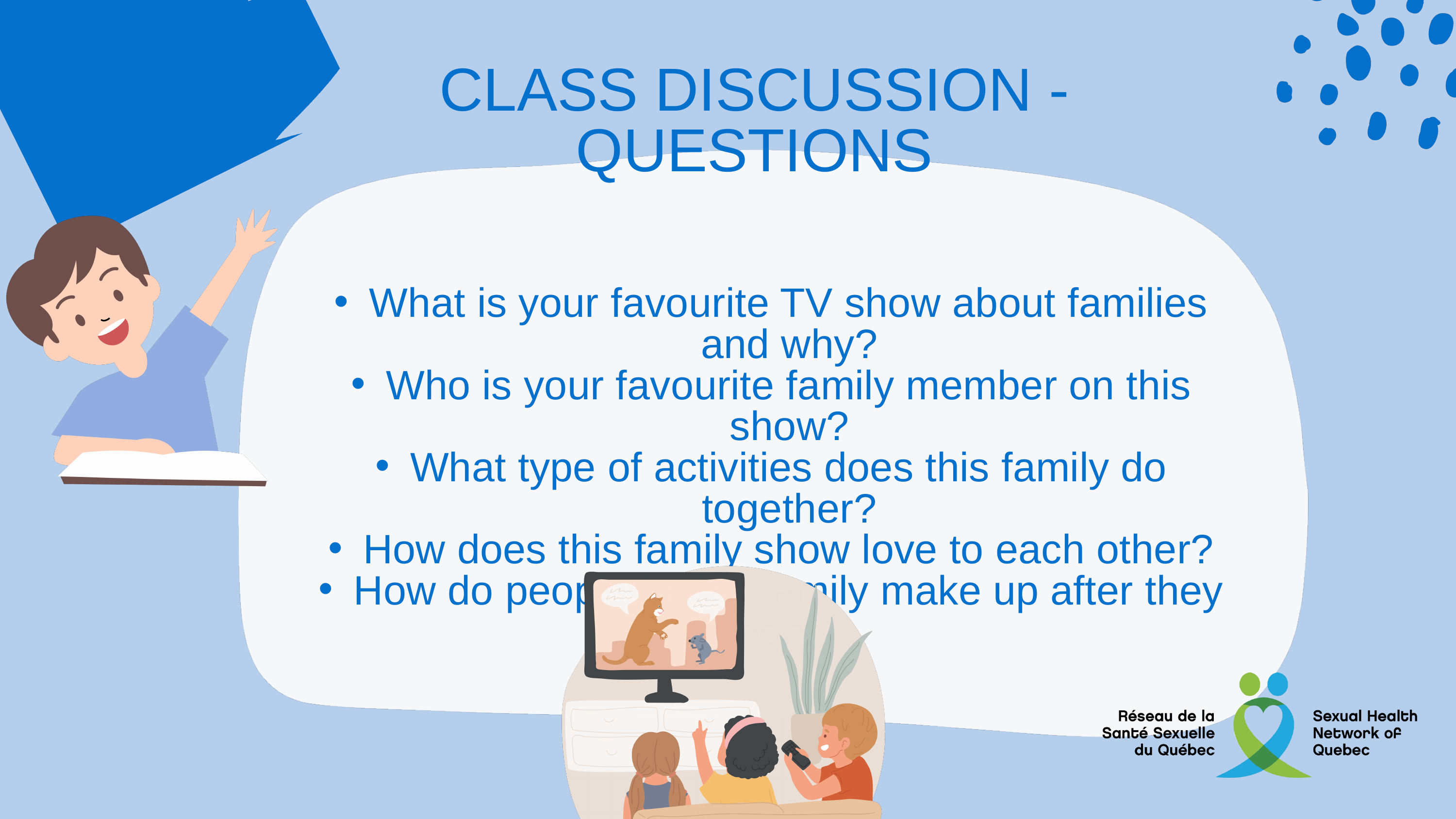

CLASS DISCUSSION - QUESTIONS

What is your favourite TV show about families and why?
Who is your favourite family member on this show?
What type of activities does this family do together?
How does this family show love to each other?
How do people in this family make up after they fight?